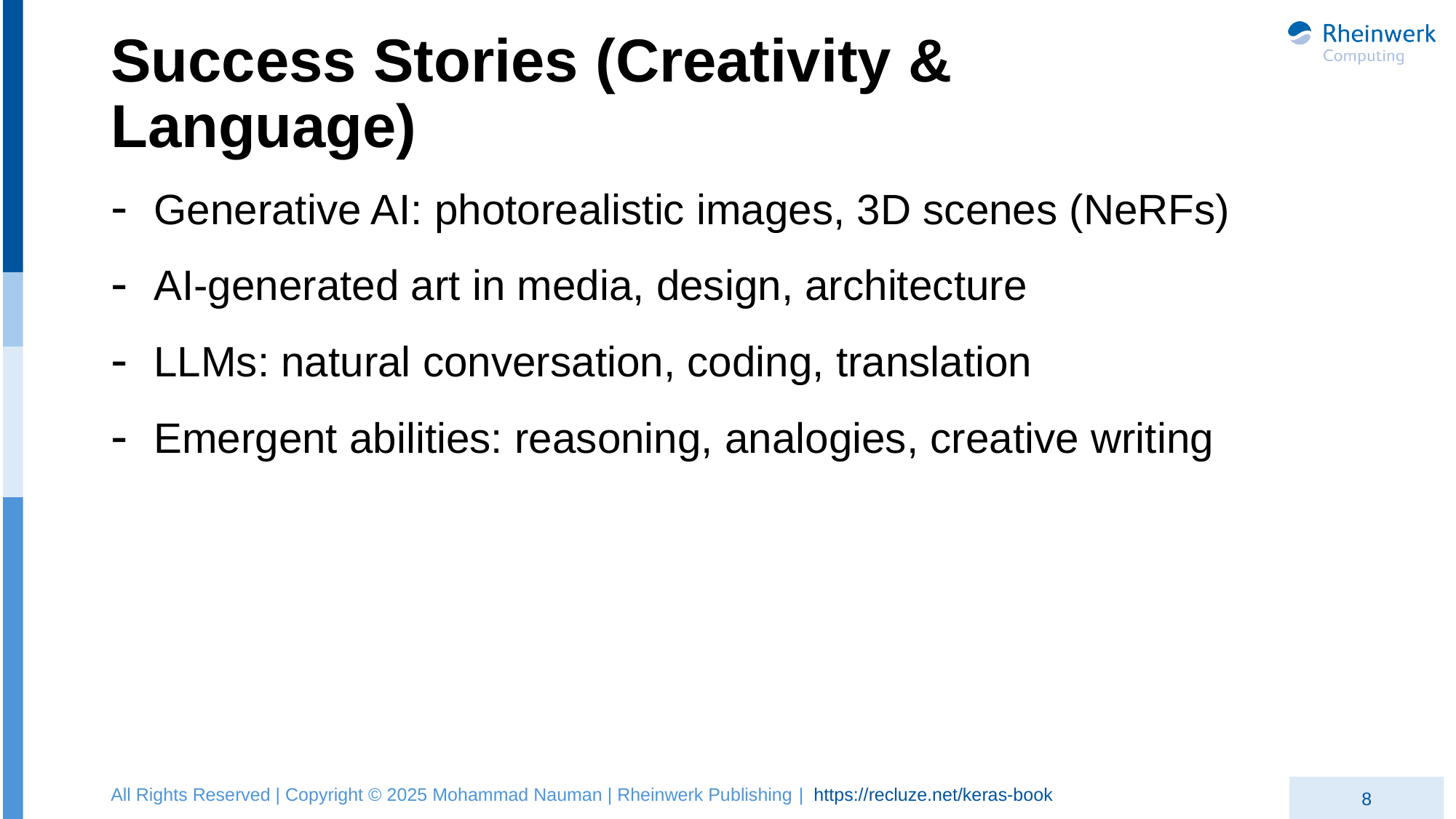

# Success Stories (Creativity & Language)
Generative AI: photorealistic images, 3D scenes (NeRFs)
AI-generated art in media, design, architecture
LLMs: natural conversation, coding, translation
Emergent abilities: reasoning, analogies, creative writing